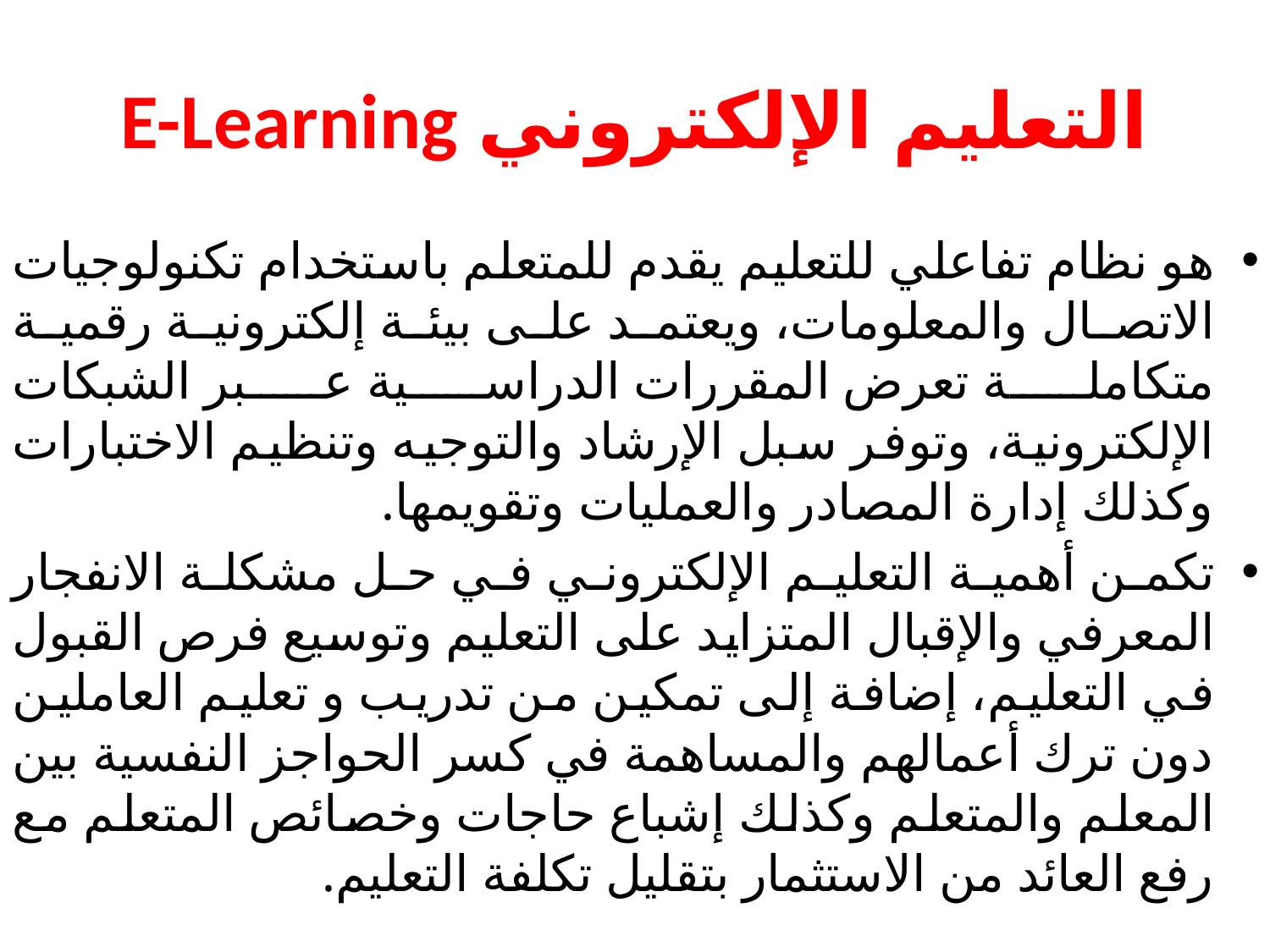

# التعليم الإلكتروني E-Learning
هو نظام تفاعلي للتعليم يقدم للمتعلم باستخدام تكنولوجيات الاتصال والمعلومات، ويعتمد على بيئة إلكترونية رقمية متكاملة تعرض المقررات الدراسية عبر الشبكات الإلكترونية، وتوفر سبل الإرشاد والتوجيه وتنظيم الاختبارات وكذلك إدارة المصادر والعمليات وتقويمها.
تكمن أهمية التعليم الإلكتروني في حل مشكلة الانفجار المعرفي والإقبال المتزايد على التعليم وتوسيع فرص القبول في التعليم، إضافة إلى تمكين من تدريب و تعليم العاملين دون ترك أعمالهم والمساهمة في كسر الحواجز النفسية بين المعلم والمتعلم وكذلك إشباع حاجات وخصائص المتعلم مع رفع العائد من الاستثمار بتقليل تكلفة التعليم.